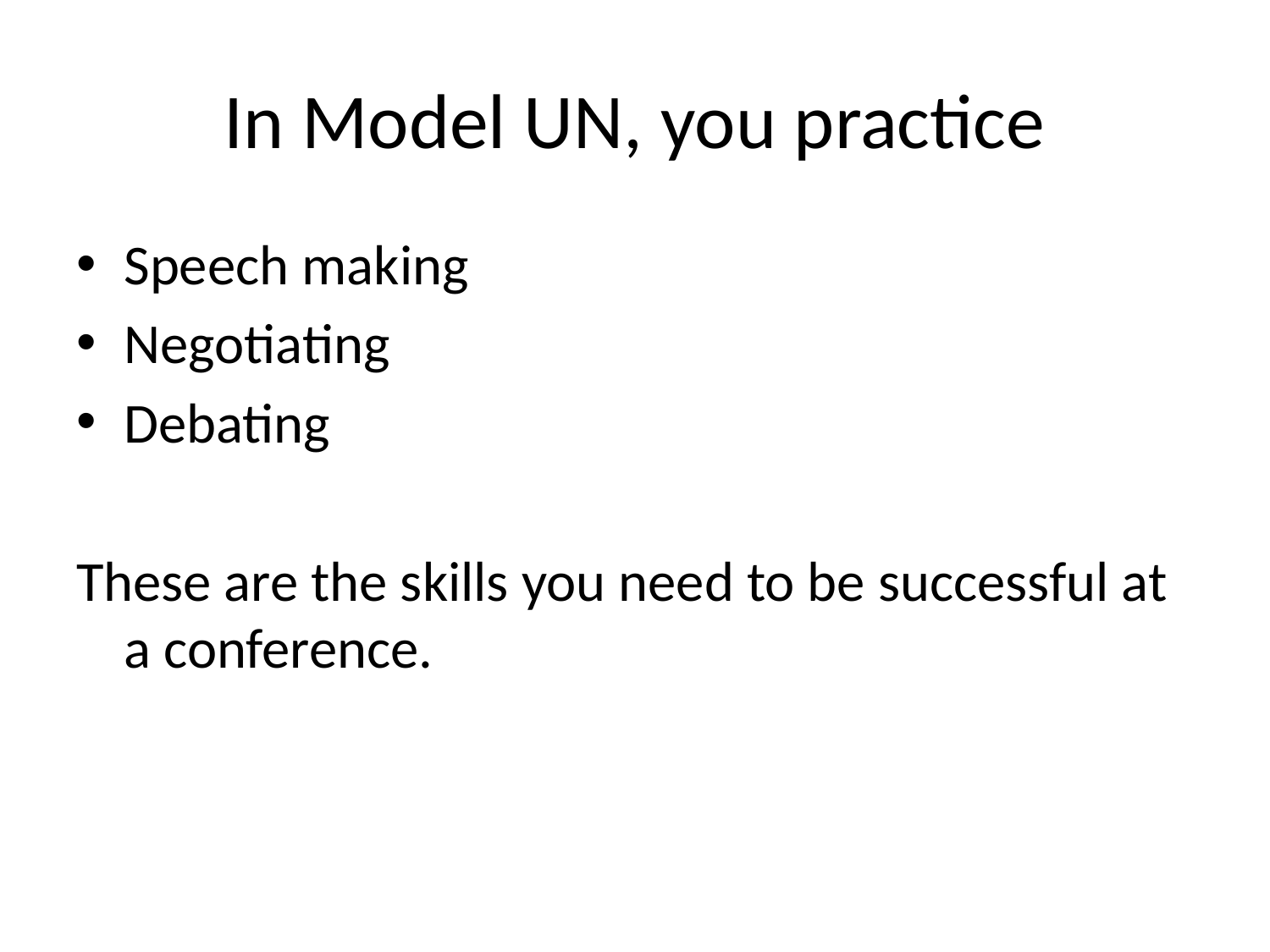

# In Model UN, you practice
Speech making
Negotiating
Debating

These are the skills you need to be successful at a conference.